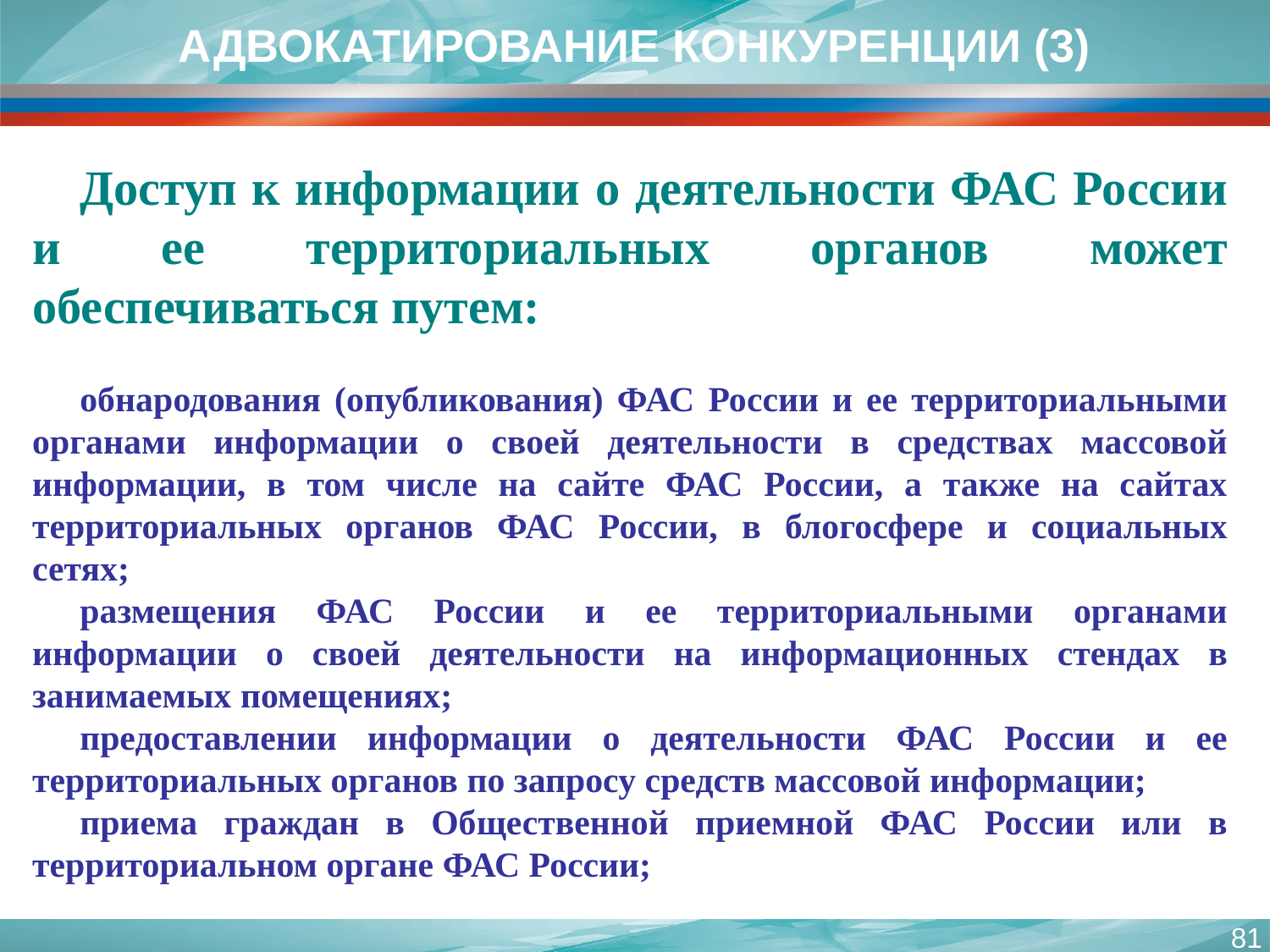

АДВОКАТИРОВАНИЕ КОНКУРЕНЦИИ (3)
Доступ к информации о деятельности ФАС России и ее территориальных органов может обеспечиваться путем:

обнародования (опубликования) ФАС России и ее территориальными органами информации о своей деятельности в средствах массовой информации, в том числе на сайте ФАС России, а также на сайтах территориальных органов ФАС России, в блогосфере и социальных сетях;
размещения ФАС России и ее территориальными органами информации о своей деятельности на информационных стендах в занимаемых помещениях;
предоставлении информации о деятельности ФАС России и ее территориальных органов по запросу средств массовой информации;
приема граждан в Общественной приемной ФАС России или в территориальном органе ФАС России;
81